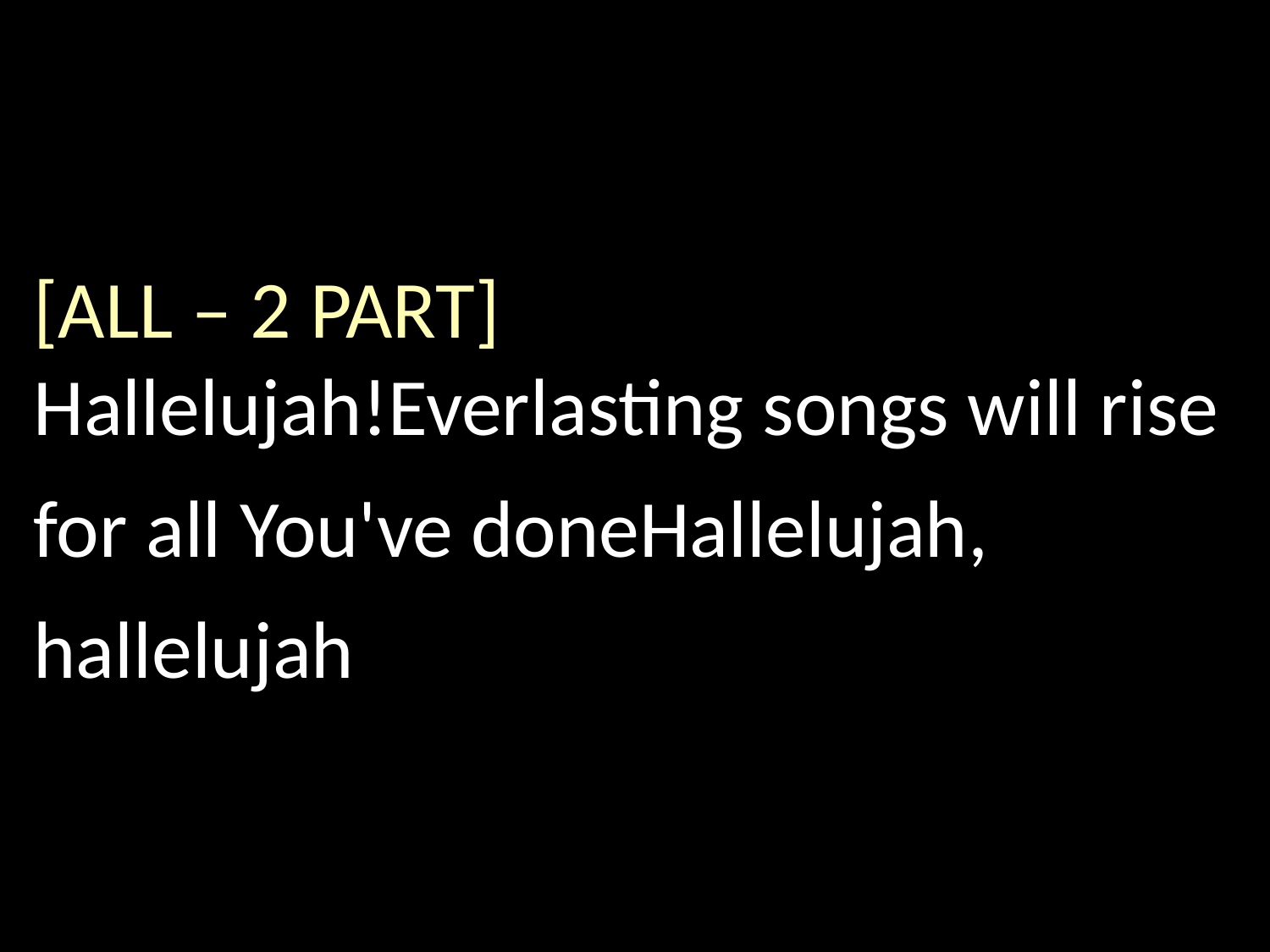

[ALL – 2 PART]
Hallelujah! Everlasting songs will rise
for all You've done Hallelujah, hallelujah